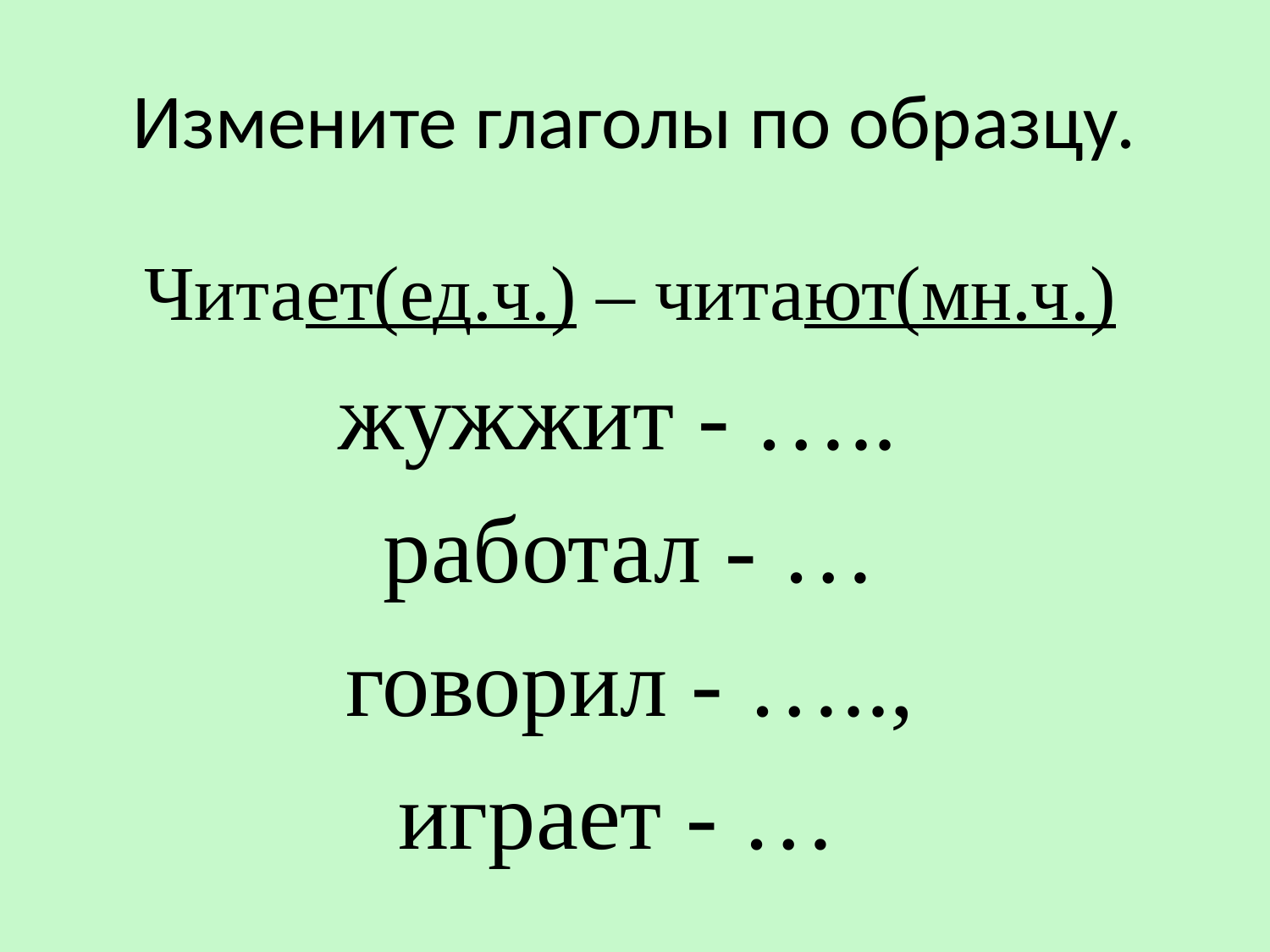

# Измените глаголы по образцу.
Читает(ед.ч.) – читают(мн.ч.)
жужжит - …..
работал - …
говорил - …..,
играет - …